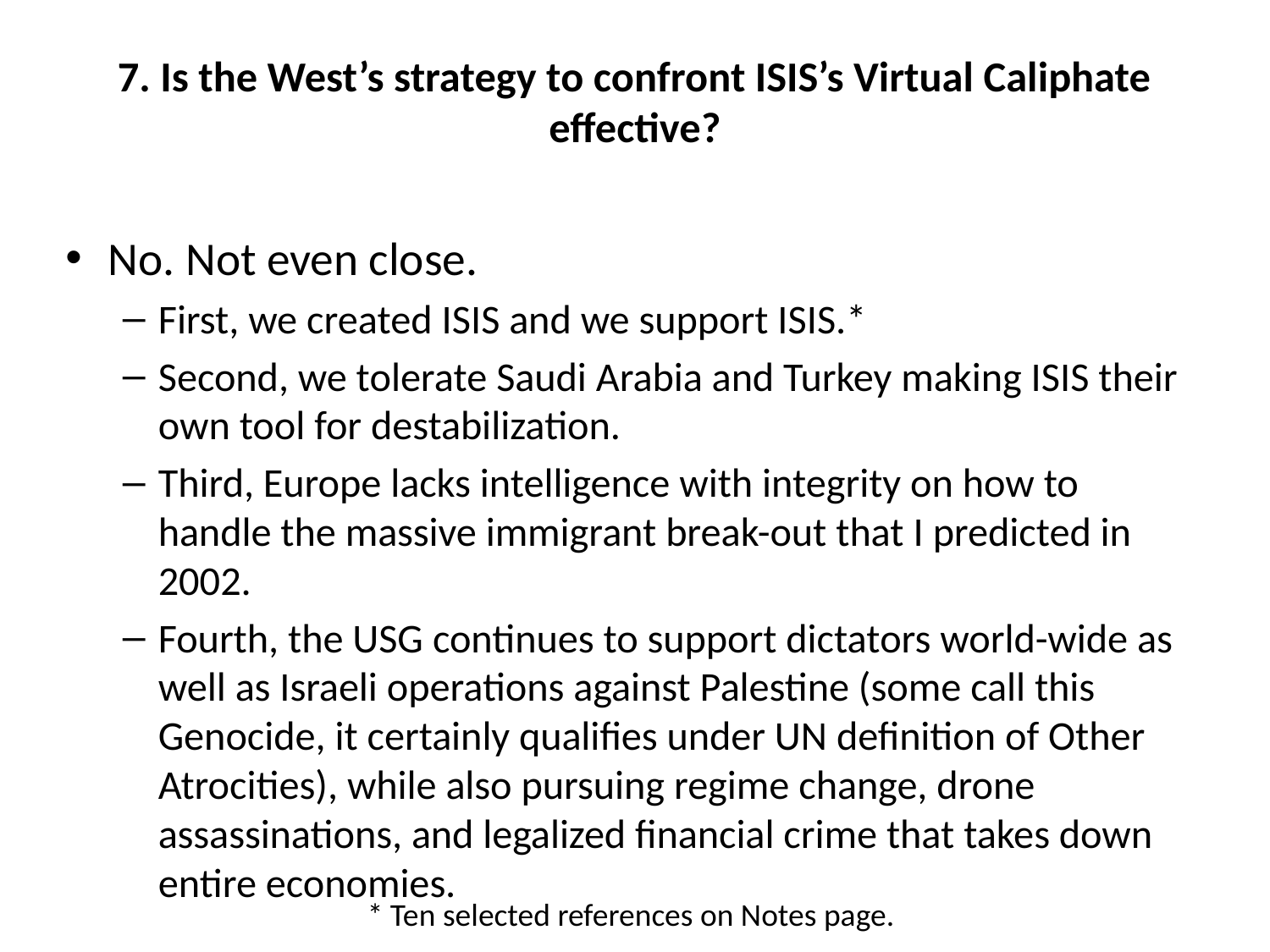

# 7. Is the West’s strategy to confront ISIS’s Virtual Caliphate effective?
No. Not even close.
First, we created ISIS and we support ISIS.*
Second, we tolerate Saudi Arabia and Turkey making ISIS their own tool for destabilization.
Third, Europe lacks intelligence with integrity on how to handle the massive immigrant break-out that I predicted in 2002.
Fourth, the USG continues to support dictators world-wide as well as Israeli operations against Palestine (some call this Genocide, it certainly qualifies under UN definition of Other Atrocities), while also pursuing regime change, drone assassinations, and legalized financial crime that takes down entire economies.
* Ten selected references on Notes page.